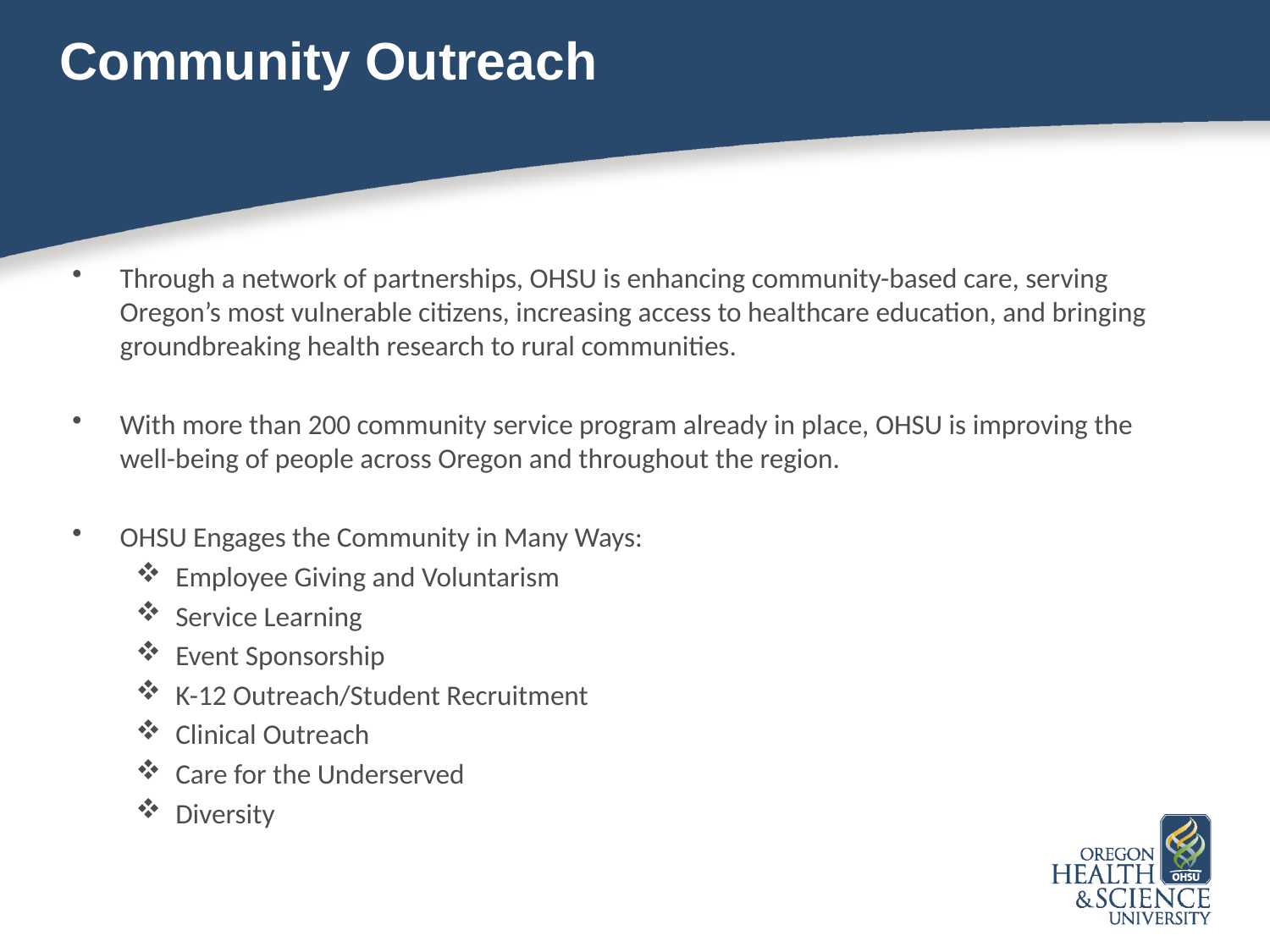

# Community Outreach
Through a network of partnerships, OHSU is enhancing community-based care, serving Oregon’s most vulnerable citizens, increasing access to healthcare education, and bringing groundbreaking health research to rural communities.

With more than 200 community service program already in place, OHSU is improving the well-being of people across Oregon and throughout the region.

OHSU Engages the Community in Many Ways:
Employee Giving and Voluntarism
Service Learning
Event Sponsorship
K-12 Outreach/Student Recruitment
Clinical Outreach
Care for the Underserved
Diversity